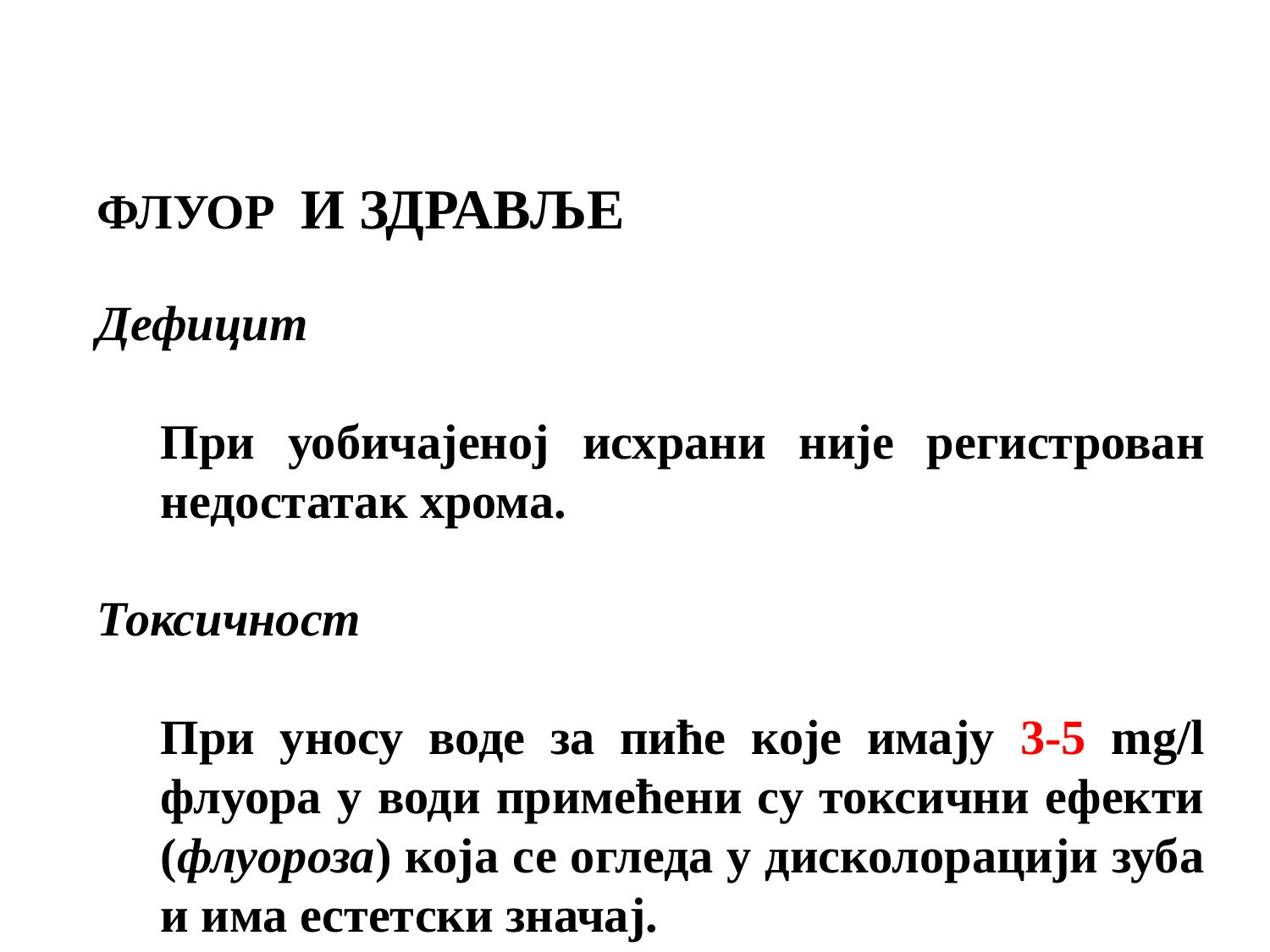

ФЛУОР  И ЗДРАВЉЕ

Дефицит

При уобичајеној исхрани није регистрован недостатак хрома.

Токсичност

При уносу воде за пиће које имају 3-5 mg/l флуора у води примећени су токсични ефекти (флуороза) која се огледа у дисколорацији зуба и има естетски значај.